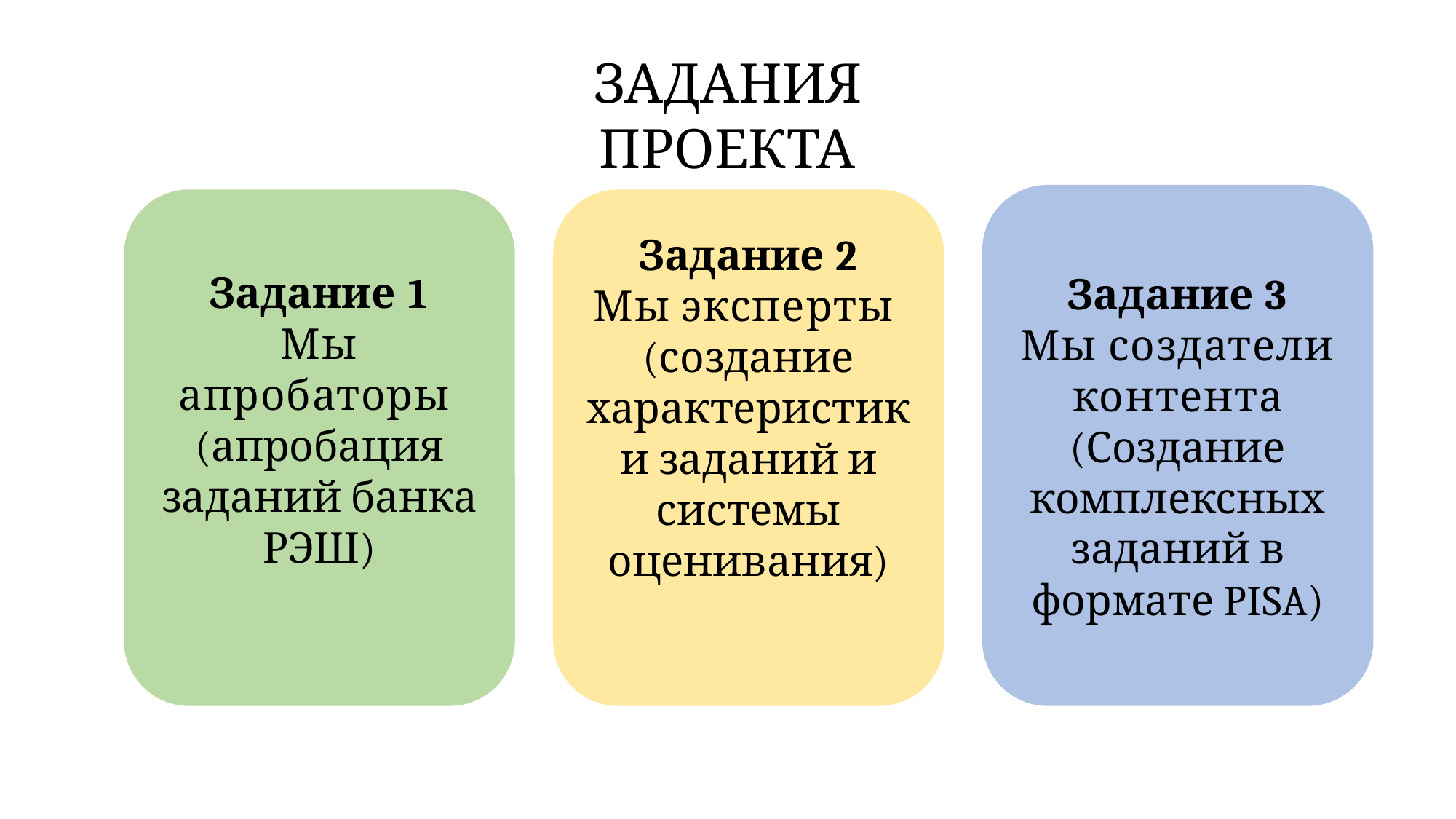

ЗАДАНИЯ ПРОЕКТА
Задание 3
Мы создатели контента
(Создание комплексных заданий в формате PISA)
Задание 1
Мы апробаторы
(апробация заданий банка РЭШ)

Задание 2
Мы эксперты
(создание характеристики заданий и системы оценивания)